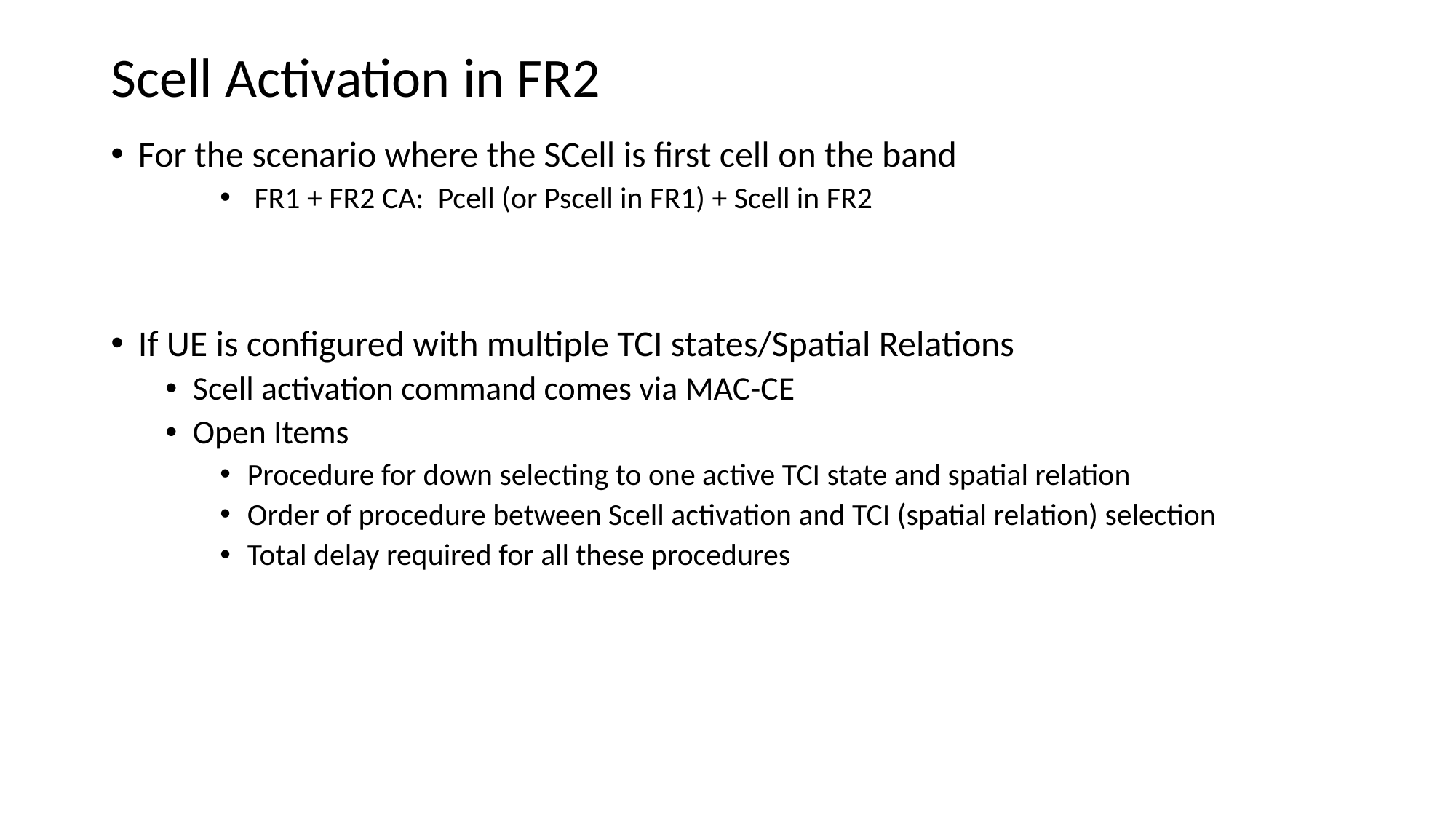

# Scell Activation in FR2
For the scenario where the SCell is first cell on the band
 FR1 + FR2 CA:  Pcell (or Pscell in FR1) + Scell in FR2

If UE is configured with multiple TCI states/Spatial Relations
Scell activation command comes via MAC-CE
Open Items
Procedure for down selecting to one active TCI state and spatial relation
Order of procedure between Scell activation and TCI (spatial relation) selection
Total delay required for all these procedures